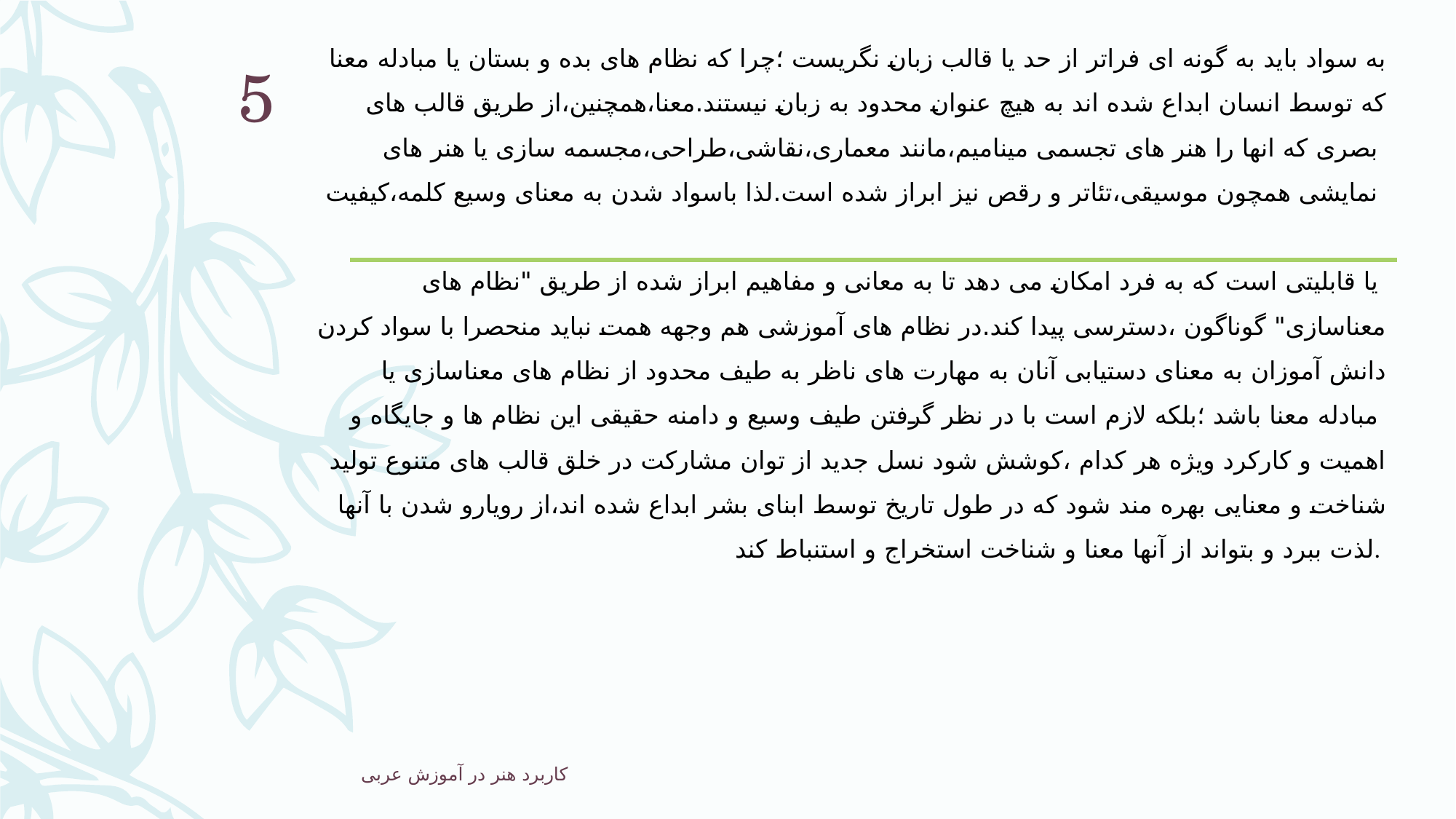

به سواد باید به گونه ای فراتر از حد یا قالب زبان نگریست ؛چرا که نظام های بده و بستان یا مبادله معنا
 که توسط انسان ابداع شده اند به هیچ عنوان محدود به زبان نیستند.معنا،همچنین،از طریق قالب های
 بصری که انها را هنر های تجسمی مینامیم،مانند معماری،نقاشی،طراحی،مجسمه سازی یا هنر های
نمایشی همچون موسیقی،تئاتر و رقص نیز ابراز شده است.لذا باسواد شدن به معنای وسیع کلمه،کیفیت

یا قابلیتی است که به فرد امکان می دهد تا به معانی و مفاهیم ابراز شده از طریق "نظام های
معناسازی" گوناگون ،دسترسی پیدا کند.در نظام های آموزشی هم وجهه همت نباید منحصرا با سواد کردن
 دانش آموزان به معنای دستیابی آنان به مهارت های ناظر به طیف محدود از نظام های معناسازی یا
 مبادله معنا باشد ؛بلکه لازم است با در نظر گرفتن طیف وسیع و دامنه حقیقی این نظام ها و جایگاه و
اهمیت و کارکرد ویژه هر کدام ،کوشش شود نسل جدید از توان مشارکت در خلق قالب های متنوع تولید
 شناخت و معنایی بهره مند شود که در طول تاریخ توسط ابنای بشر ابداع شده اند،از رویارو شدن با آنها
 لذت ببرد و بتواند از آنها معنا و شناخت استخراج و استنباط کند.
5
کاربرد هنر در آموزش عربی